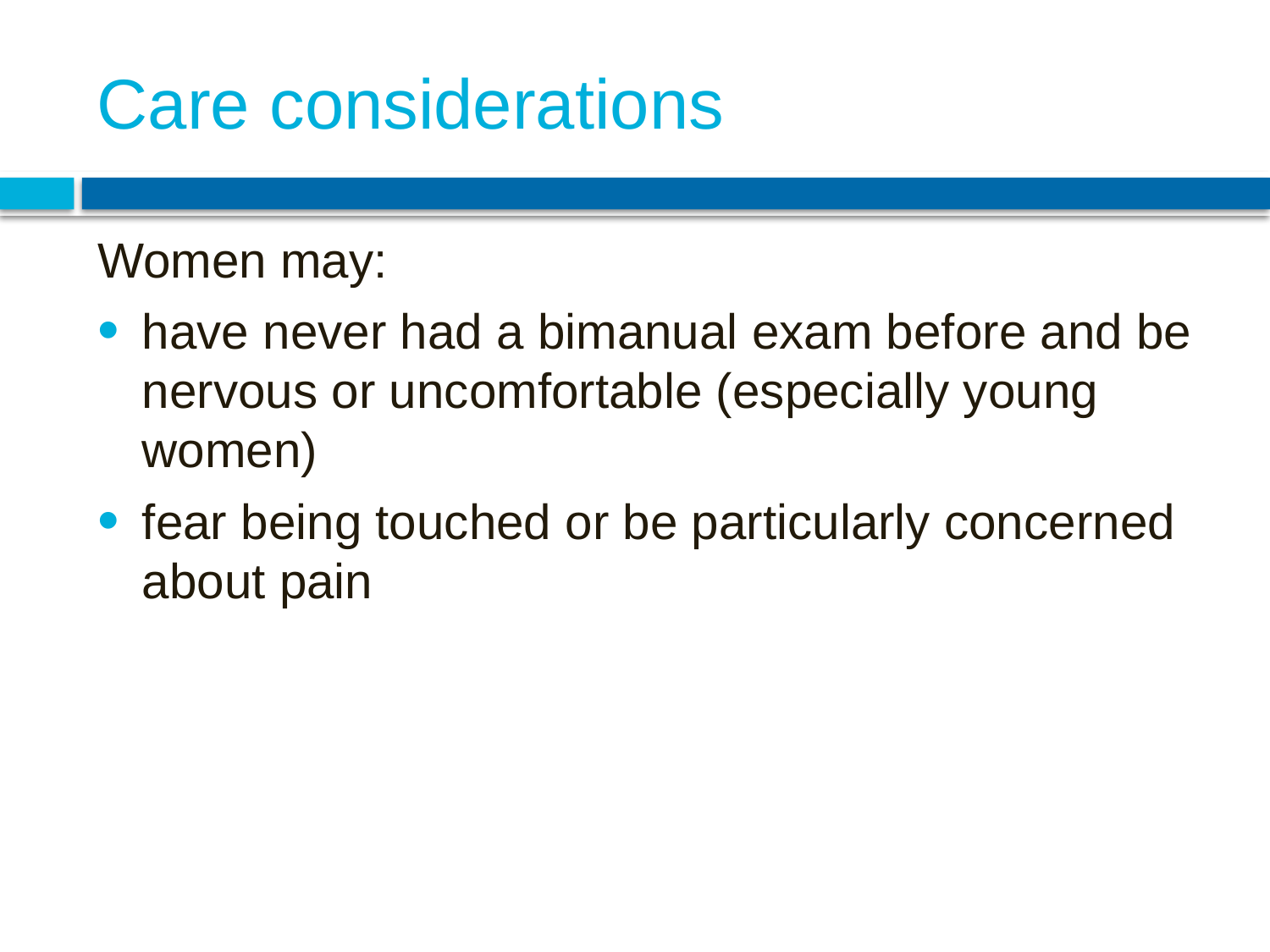

# Care considerations
Women may:
have never had a bimanual exam before and be nervous or uncomfortable (especially young women)
fear being touched or be particularly concerned about pain